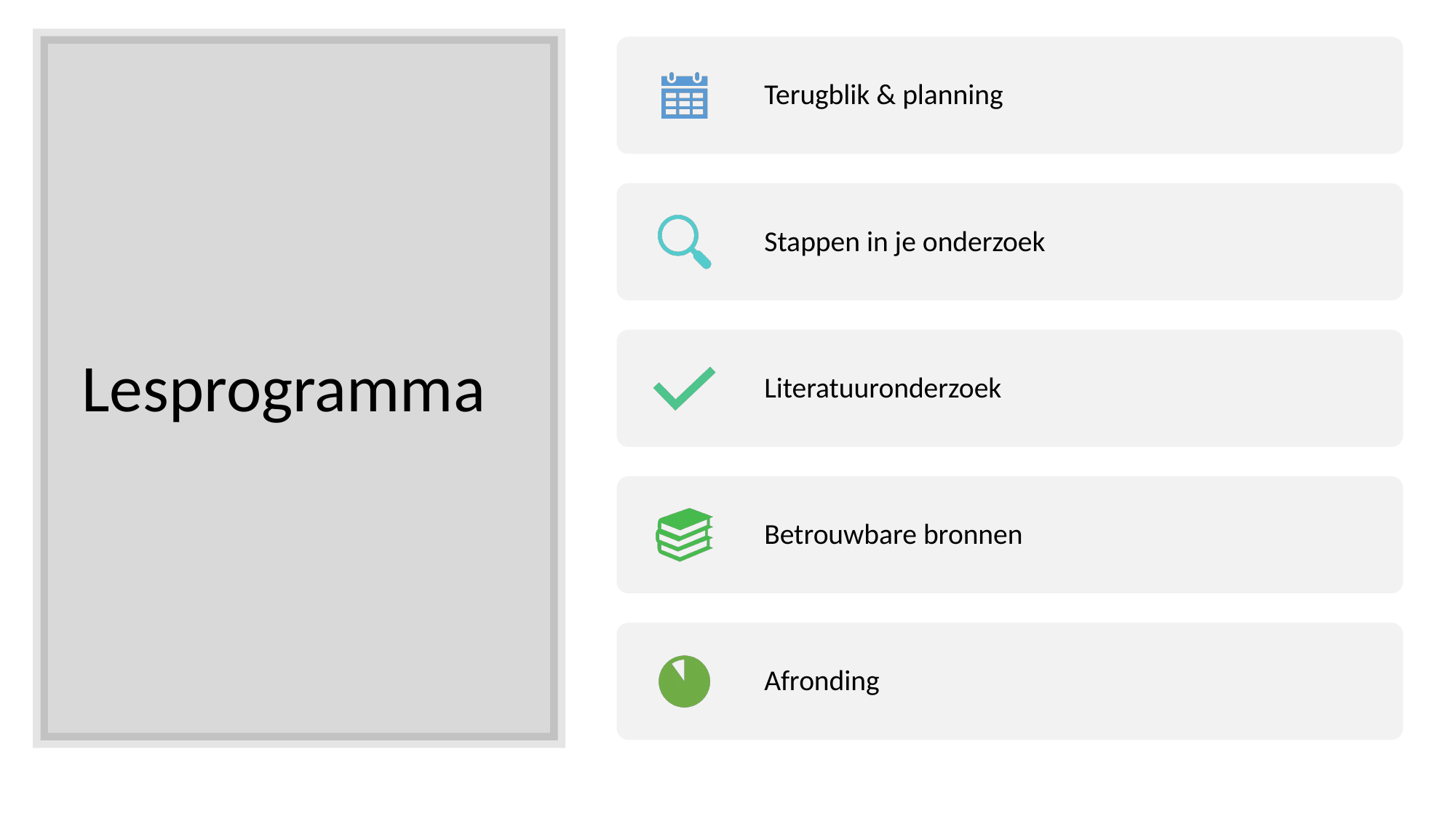

Terugblik & planning
Stappen in je onderzoek
Literatuuronderzoek
Betrouwbare bronnen
Afronding
# Lesprogramma